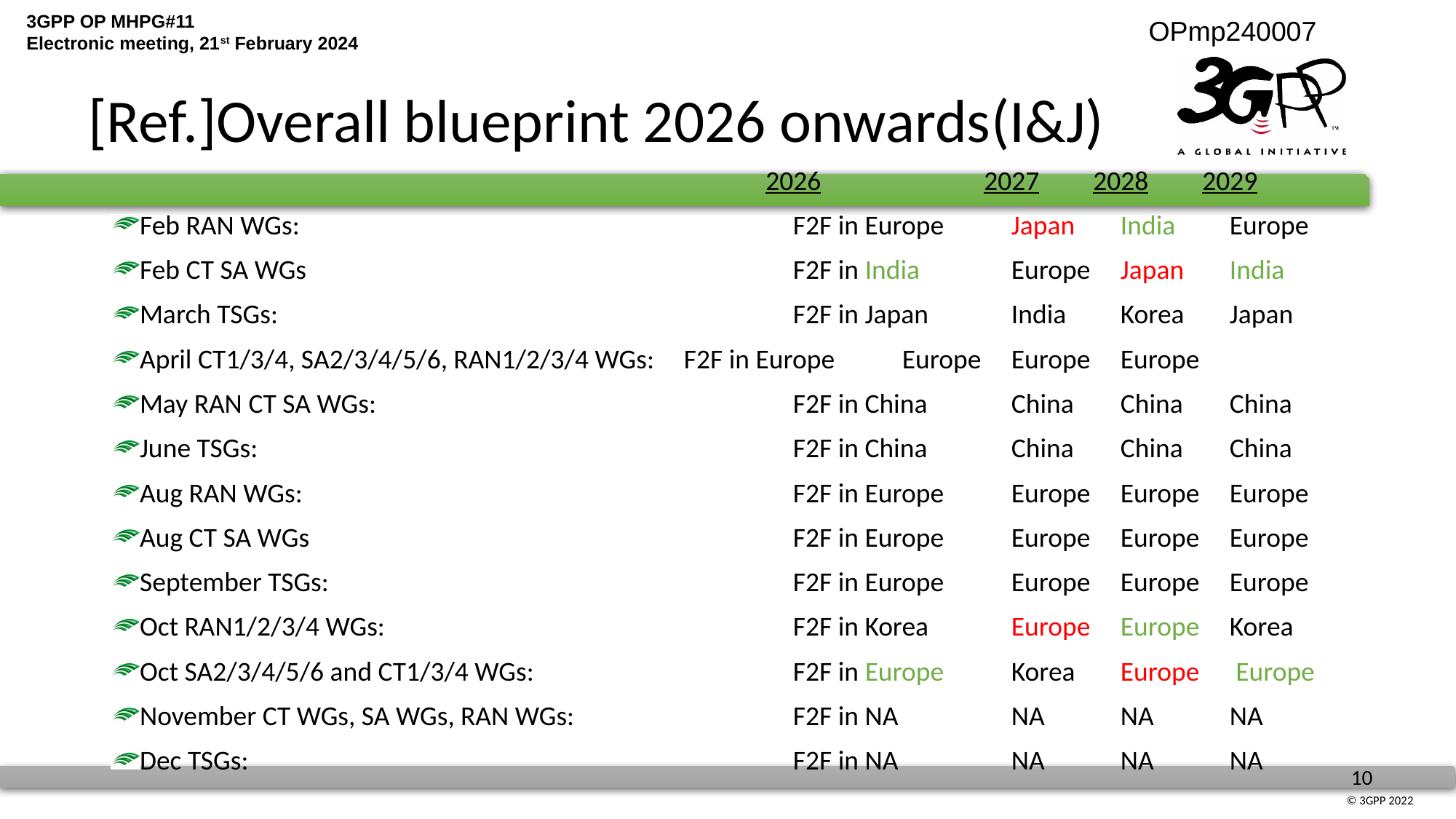

OPmp240007
# [Ref.]Overall blueprint 2026 onwards(I&J)
						2026		2027	2028	2029
Feb RAN WGs: 					F2F in Europe	Japan	India	Europe
Feb CT SA WGs					F2F in India	Europe	Japan	India
March TSGs:	 				F2F in Japan	India 	Korea	Japan
April CT1/3/4, SA2/3/4/5/6, RAN1/2/3/4 WGs: 	F2F in Europe	Europe	Europe	Europe
May RAN CT SA WGs:				F2F in China	China	China	China
June TSGs:					F2F in China	China	China	China
Aug RAN WGs: 					F2F in Europe	Europe 	Europe 	Europe
Aug CT SA WGs					F2F in Europe 	Europe	Europe	Europe
September TSGs:					F2F in Europe	Europe	Europe	Europe
Oct RAN1/2/3/4 WGs:				F2F in Korea	Europe	Europe	Korea
Oct SA2/3/4/5/6 and CT1/3/4 WGs:			F2F in Europe	Korea	Europe	 Europe
November CT WGs, SA WGs, RAN WGs:		F2F in NA		NA	NA	NA
Dec TSGs:					F2F in NA		NA	NA	NA